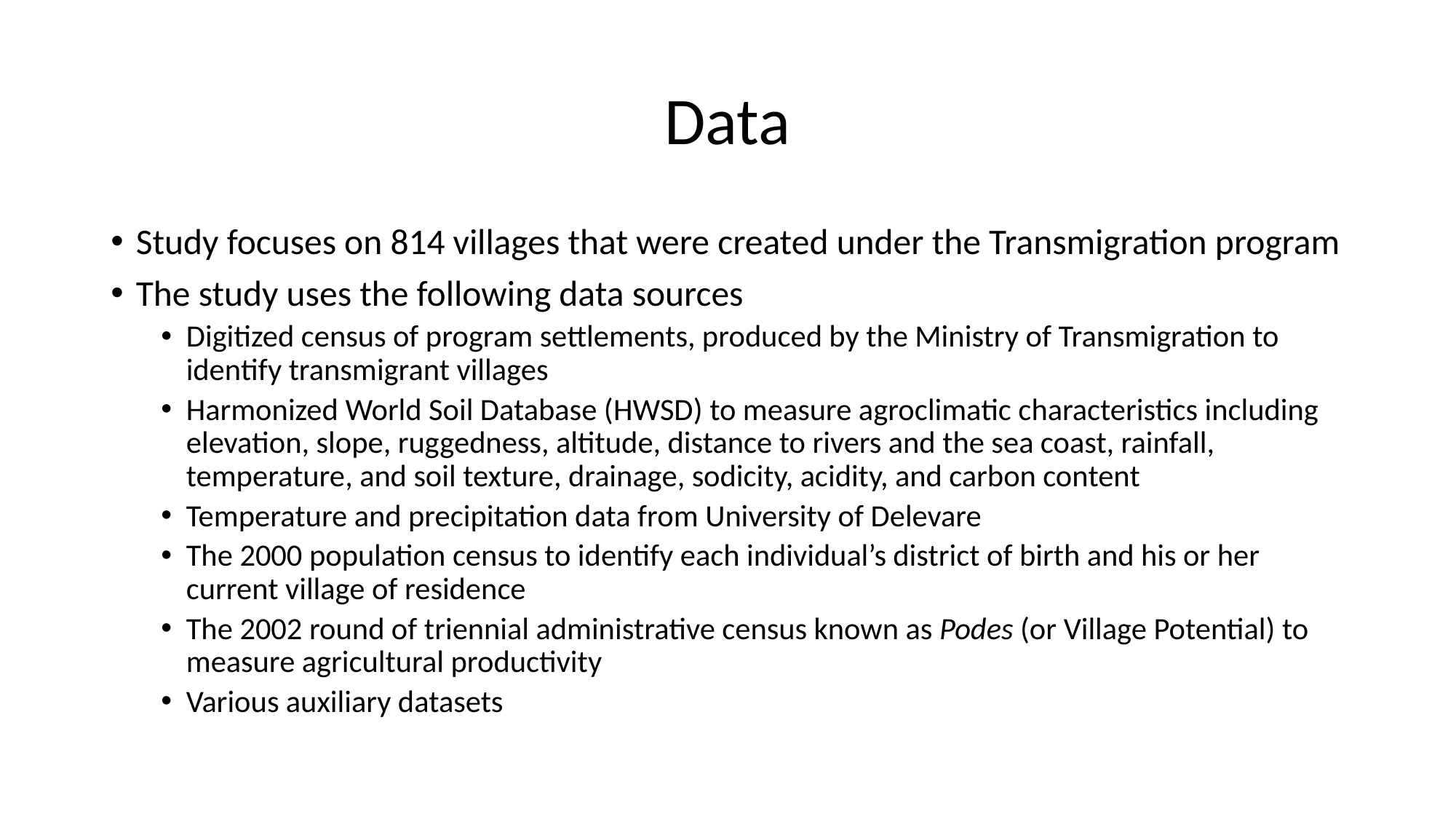

# Data
Study focuses on 814 villages that were created under the Transmigration program
The study uses the following data sources
Digitized census of program settlements, produced by the Ministry of Transmigration to identify transmigrant villages
Harmonized World Soil Database (HWSD) to measure agroclimatic characteristics including elevation, slope, ruggedness, altitude, distance to rivers and the sea coast, rainfall, temperature, and soil texture, drainage, sodicity, acidity, and carbon content
Temperature and precipitation data from University of Delevare
The 2000 population census to identify each individual’s district of birth and his or her current village of residence
The 2002 round of triennial administrative census known as Podes (or Village Potential) to measure agricultural productivity
Various auxiliary datasets